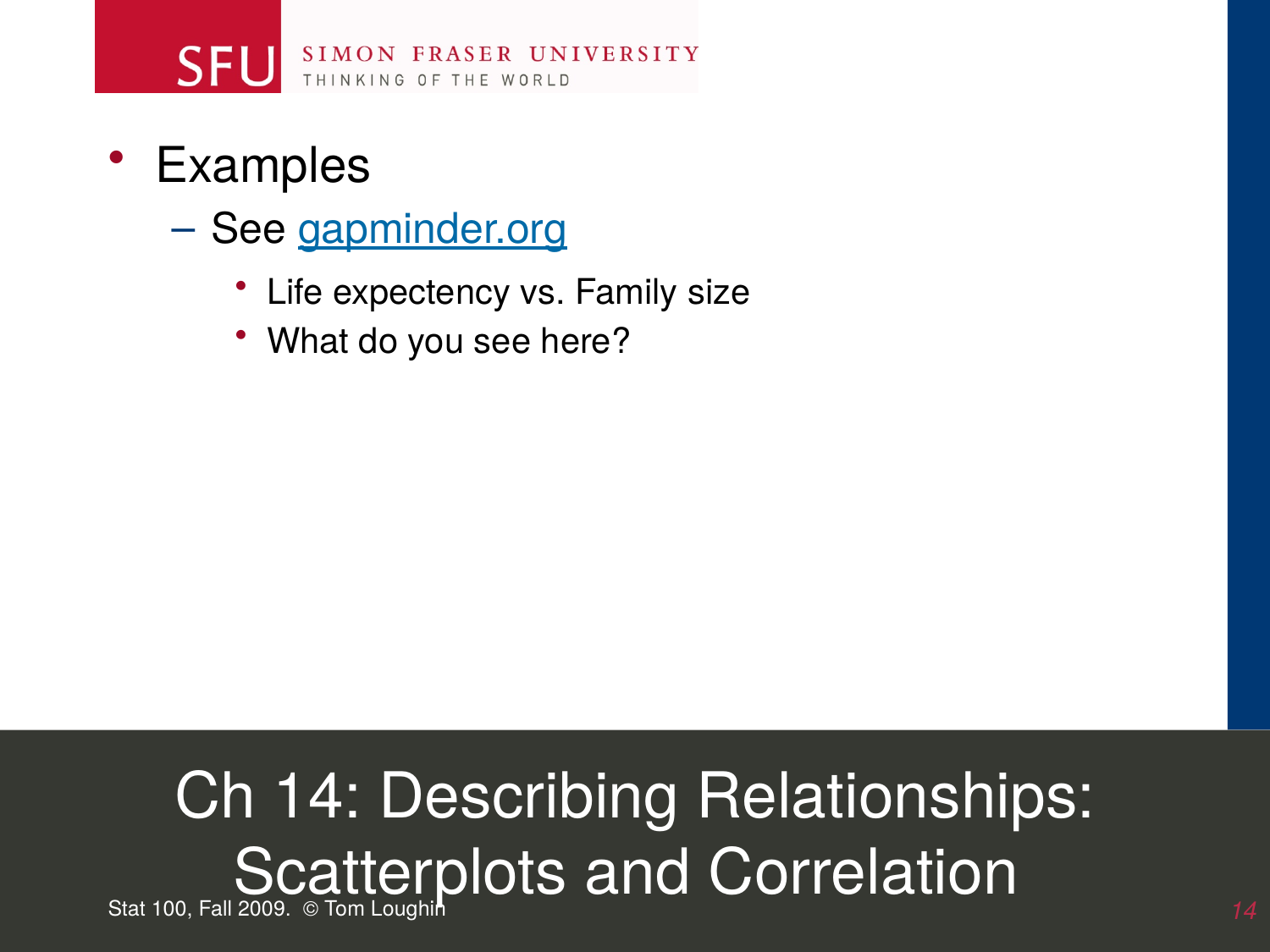

Examples
See gapminder.org
Life expectency vs. Family size
What do you see here?
# Ch 14: Describing Relationships: Scatterplots and Correlation
Stat 100, Fall 2009.  © Tom Loughin
14